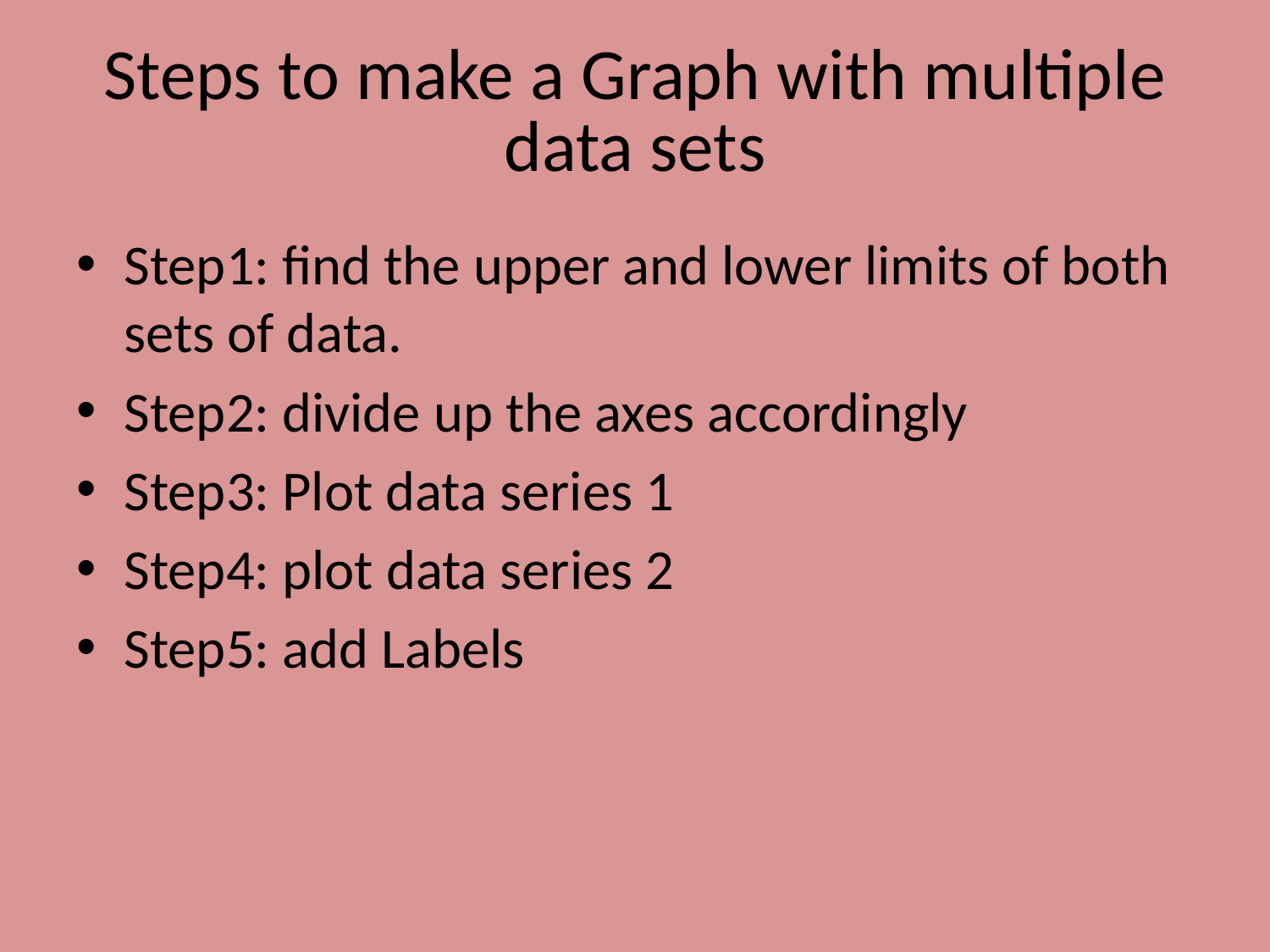

# Steps to make a Graph with multiple data sets
Step1: find the upper and lower limits of both sets of data.
Step2: divide up the axes accordingly
Step3: Plot data series 1
Step4: plot data series 2
Step5: add Labels